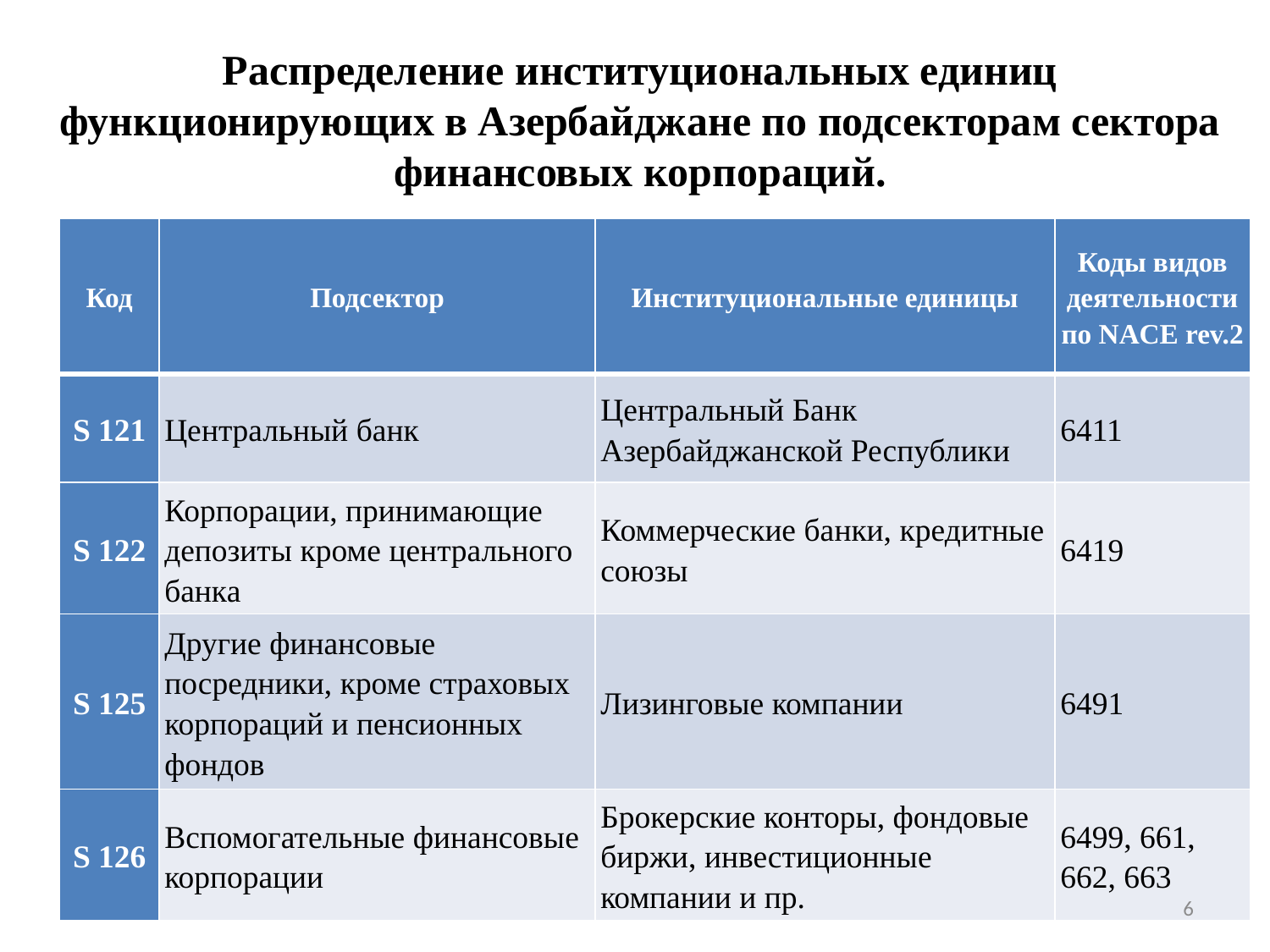

Распределение институциональных единиц функционирующих в Азербайджане по подсекторам сектора финансовых корпораций.
| Код | Подсектор | Институциональные единицы | Коды видов деятельности по NACE rev.2 |
| --- | --- | --- | --- |
| S 121 | Центральный банк | Центральный Банк Азербайджанской Республики | 6411 |
| S 122 | Корпорации, принимающие депозиты кроме центрального банка | Коммерческие банки, кредитные союзы | 6419 |
| S 125 | Другие финансовые посредники, кроме страховых корпораций и пенсионных фондов | Лизинговые компании | 6491 |
| S 126 | Вспомогательные финансовые корпорации | Брокерские конторы, фондовые биржи, инвестиционные компании и пр. | 6499, 661, 662, 663 |
6